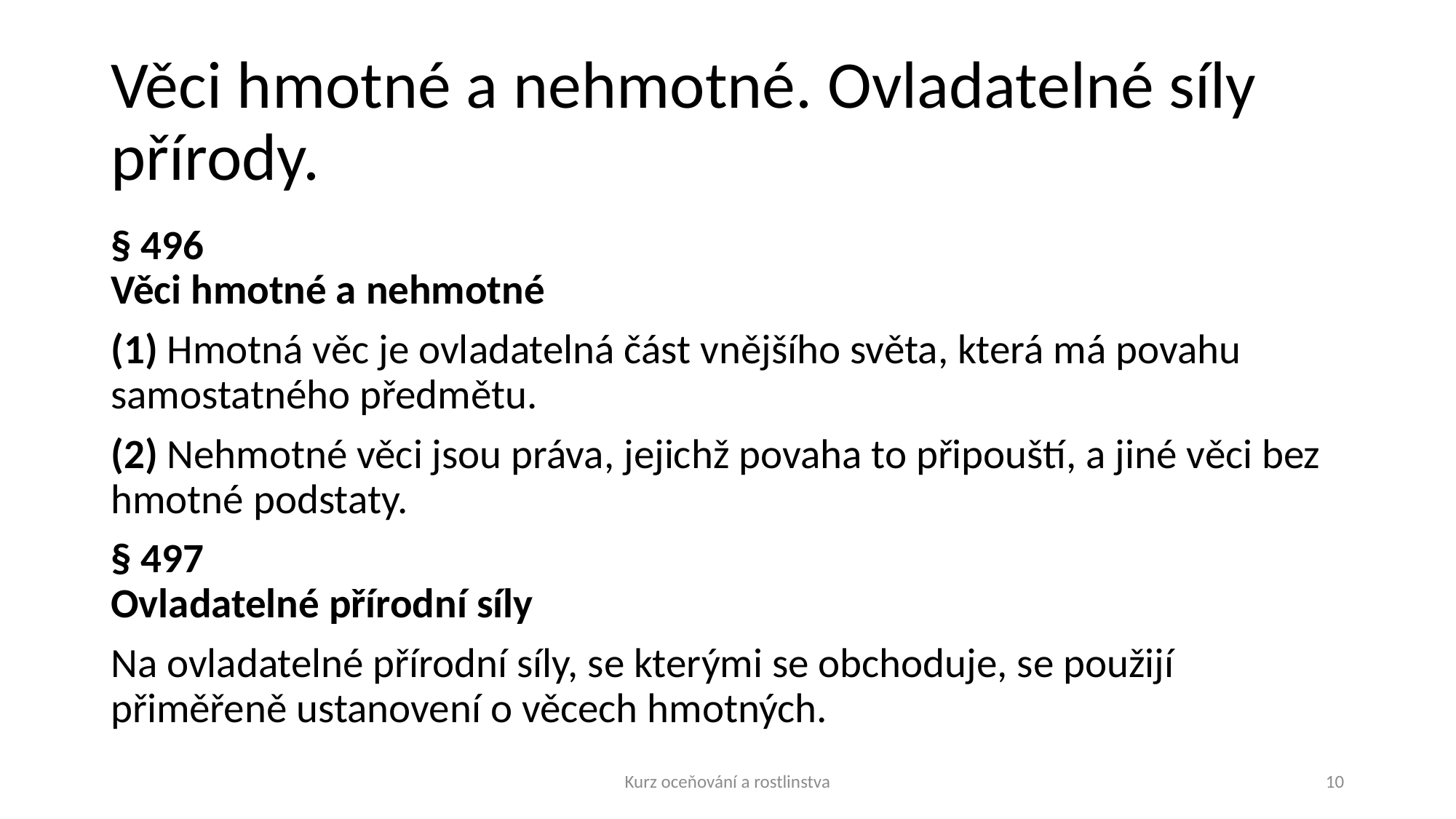

# Věci hmotné a nehmotné. Ovladatelné síly přírody.
§ 496
Věci hmotné a nehmotné
(1) Hmotná věc je ovladatelná část vnějšího světa, která má povahu samostatného předmětu.
(2) Nehmotné věci jsou práva, jejichž povaha to připouští, a jiné věci bez hmotné podstaty.
§ 497
Ovladatelné přírodní síly
Na ovladatelné přírodní síly, se kterými se obchoduje, se použijí přiměřeně ustanovení o věcech hmotných.

Kurz oceňování a rostlinstva
10